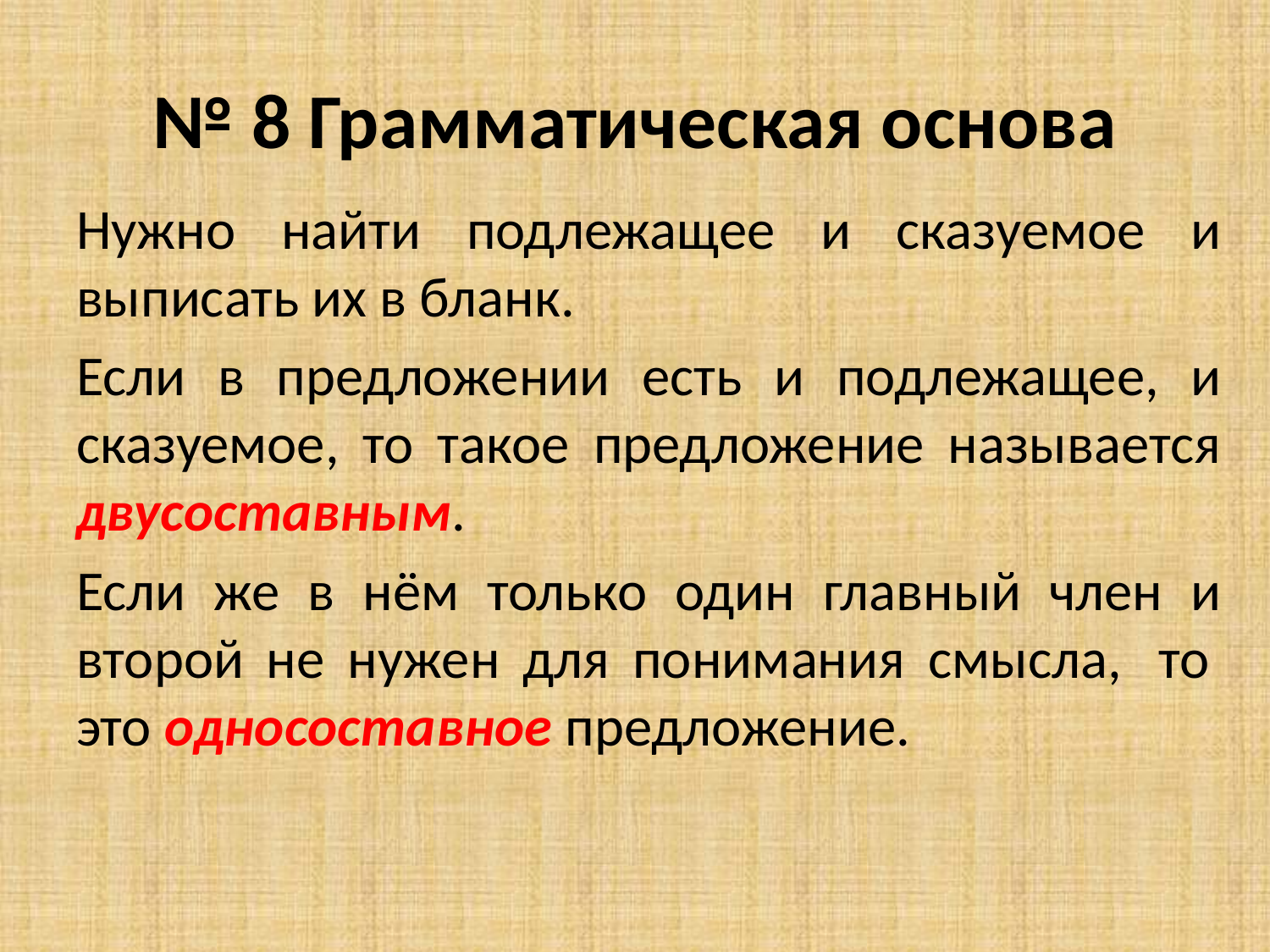

# № 8 Грамматическая основа
Нужно найти подлежащее и сказуемое и выписать их в бланк.
Если в предложении есть и подлежащее, и сказуемое, то такое предложение называется двусоставным.
Если же в нём только один главный член и второй не нужен для понимания смысла,  то  это односоставное предложение.